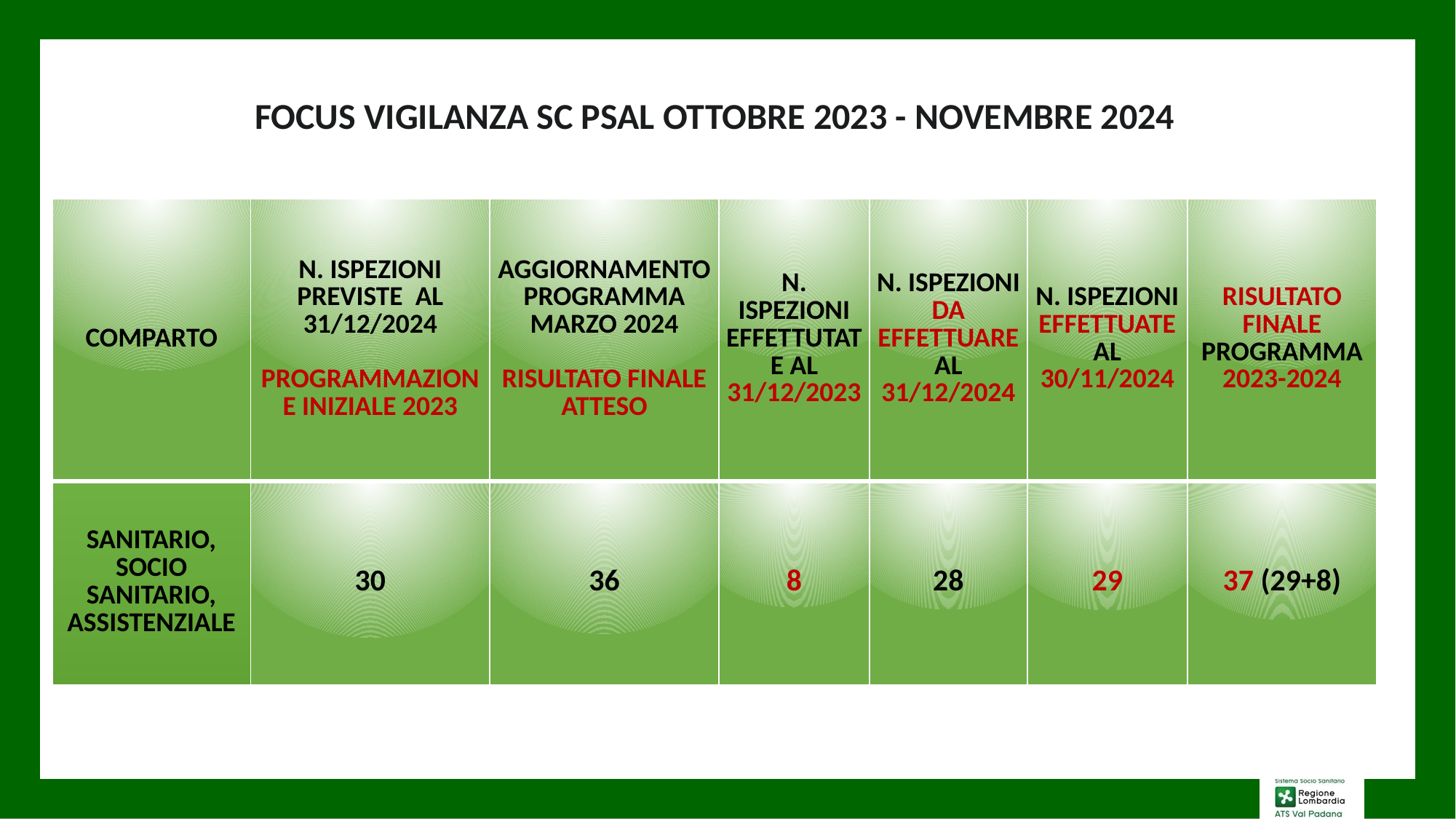

FOCUS VIGILANZA SC PSAL OTTOBRE 2023 - NOVEMBRE 2024
| COMPARTO | N. ISPEZIONI PREVISTE  AL 31/12/2024 PROGRAMMAZIONE INIZIALE 2023 | AGGIORNAMENTO PROGRAMMA MARZO 2024 RISULTATO FINALE ATTESO | N. ISPEZIONI EFFETTUTATE AL 31/12/2023 | N. ISPEZIONI DA EFFETTUARE AL 31/12/2024 | N. ISPEZIONI EFFETTUATE AL 30/11/2024 | RISULTATO FINALE PROGRAMMA 2023-2024 |
| --- | --- | --- | --- | --- | --- | --- |
| SANITARIO, SOCIO SANITARIO, ASSISTENZIALE | 30 | 36 | 8 | 28 | 29 | 37 (29+8) |